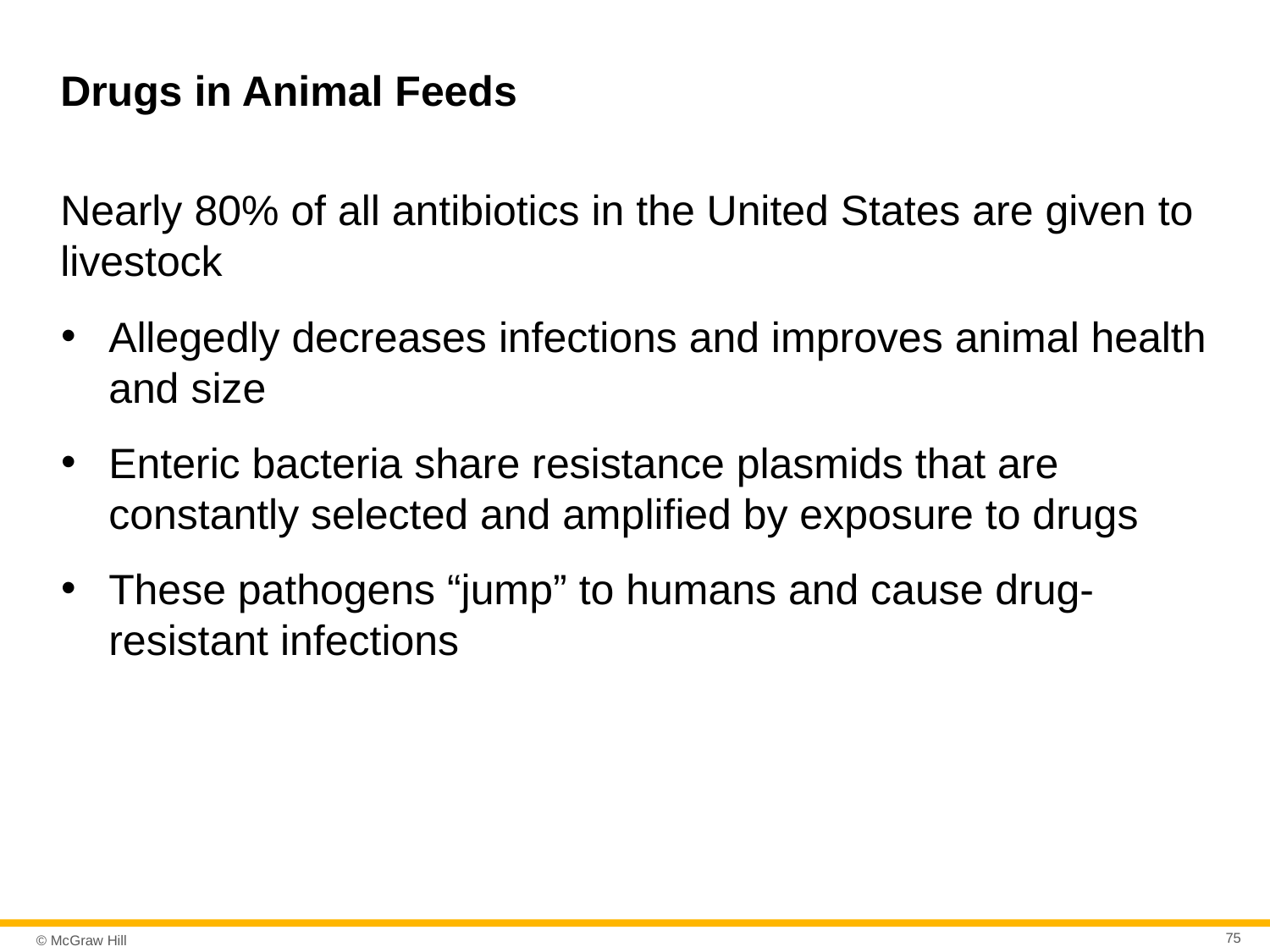

# Drugs in Animal Feeds
Nearly 80% of all antibiotics in the United States are given to livestock
Allegedly decreases infections and improves animal health and size
Enteric bacteria share resistance plasmids that are constantly selected and amplified by exposure to drugs
These pathogens “jump” to humans and cause drug-resistant infections